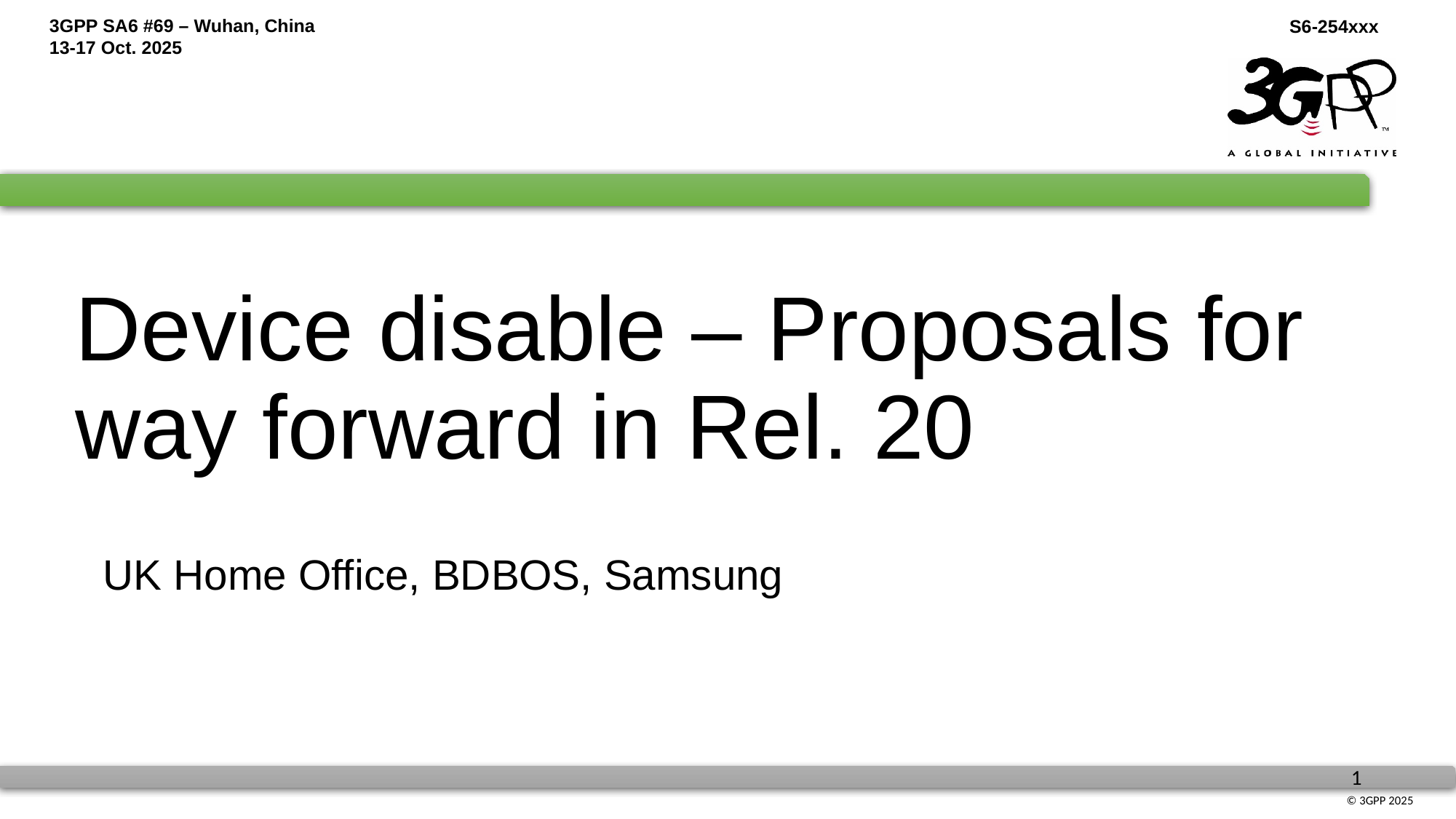

# Device disable – Proposals for way forward in Rel. 20
UK Home Office, BDBOS, Samsung